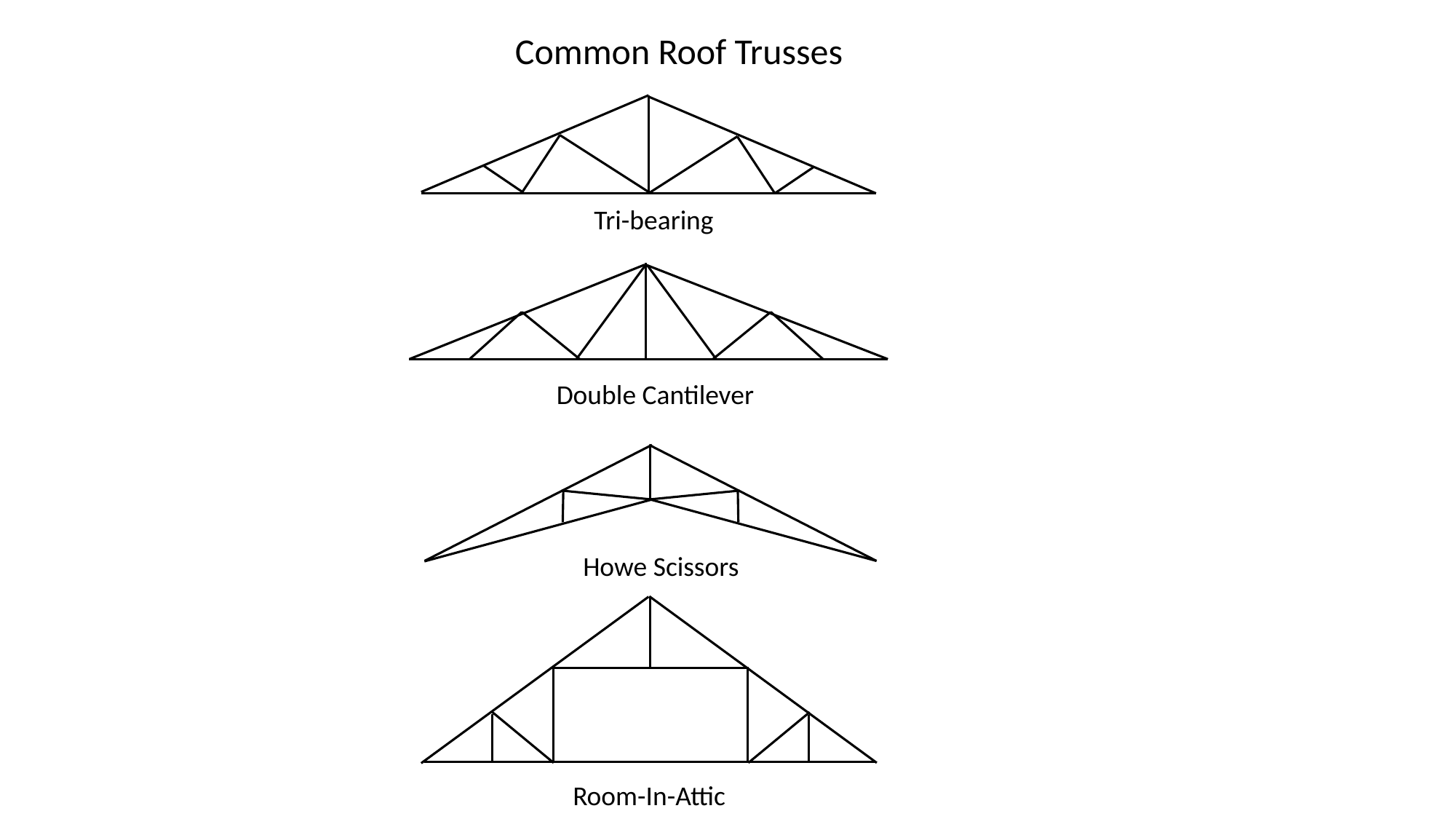

Common Roof Trusses
Tri-bearing
Double Cantilever
Howe Scissors
Room-In-Attic